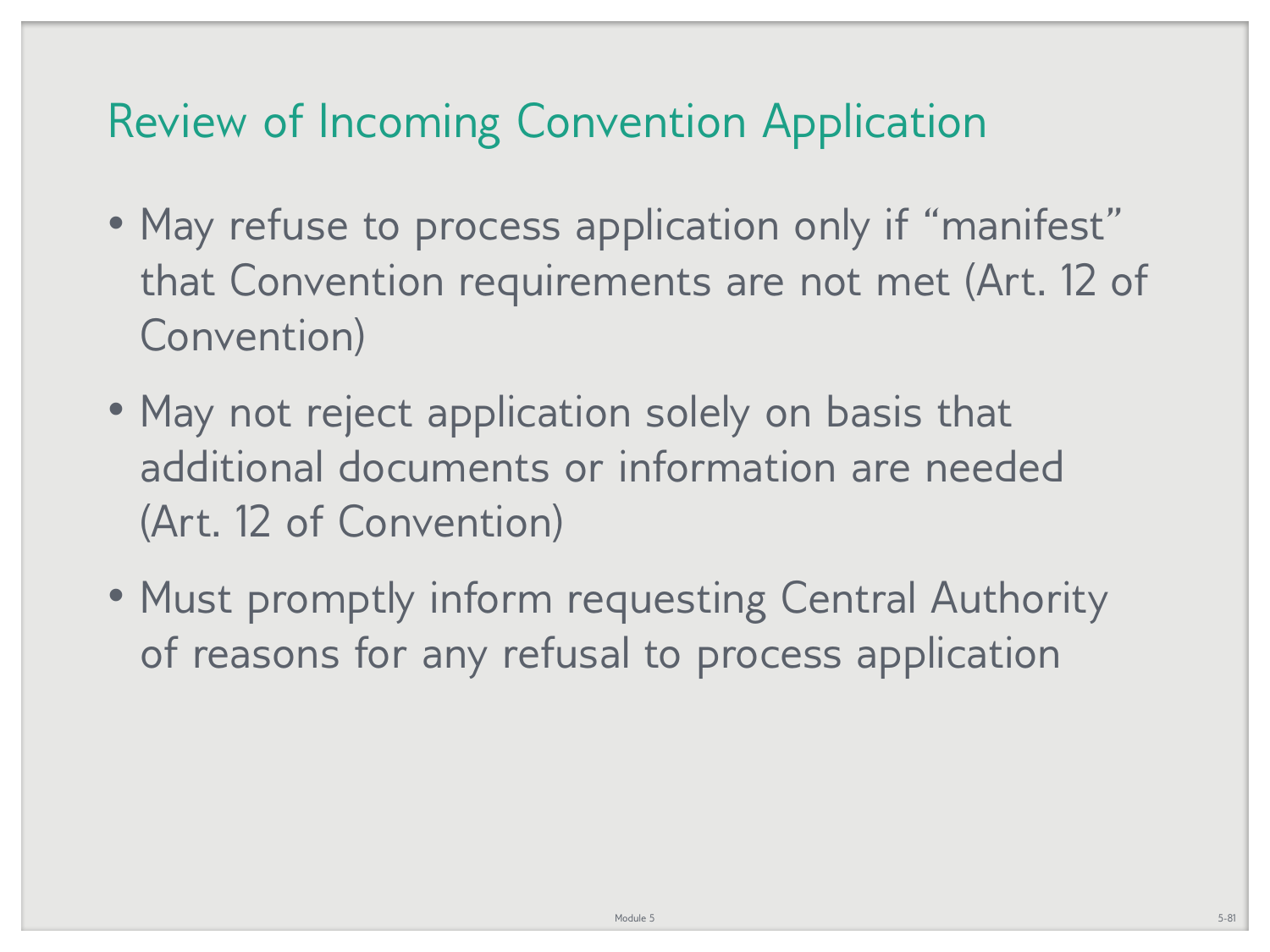

# Review of Incoming Convention Application
May refuse to process application only if “manifest” that Convention requirements are not met (Art. 12 of Convention)
May not reject application solely on basis that additional documents or information are needed (Art. 12 of Convention)
Must promptly inform requesting Central Authority of reasons for any refusal to process application

Module 5
5-81